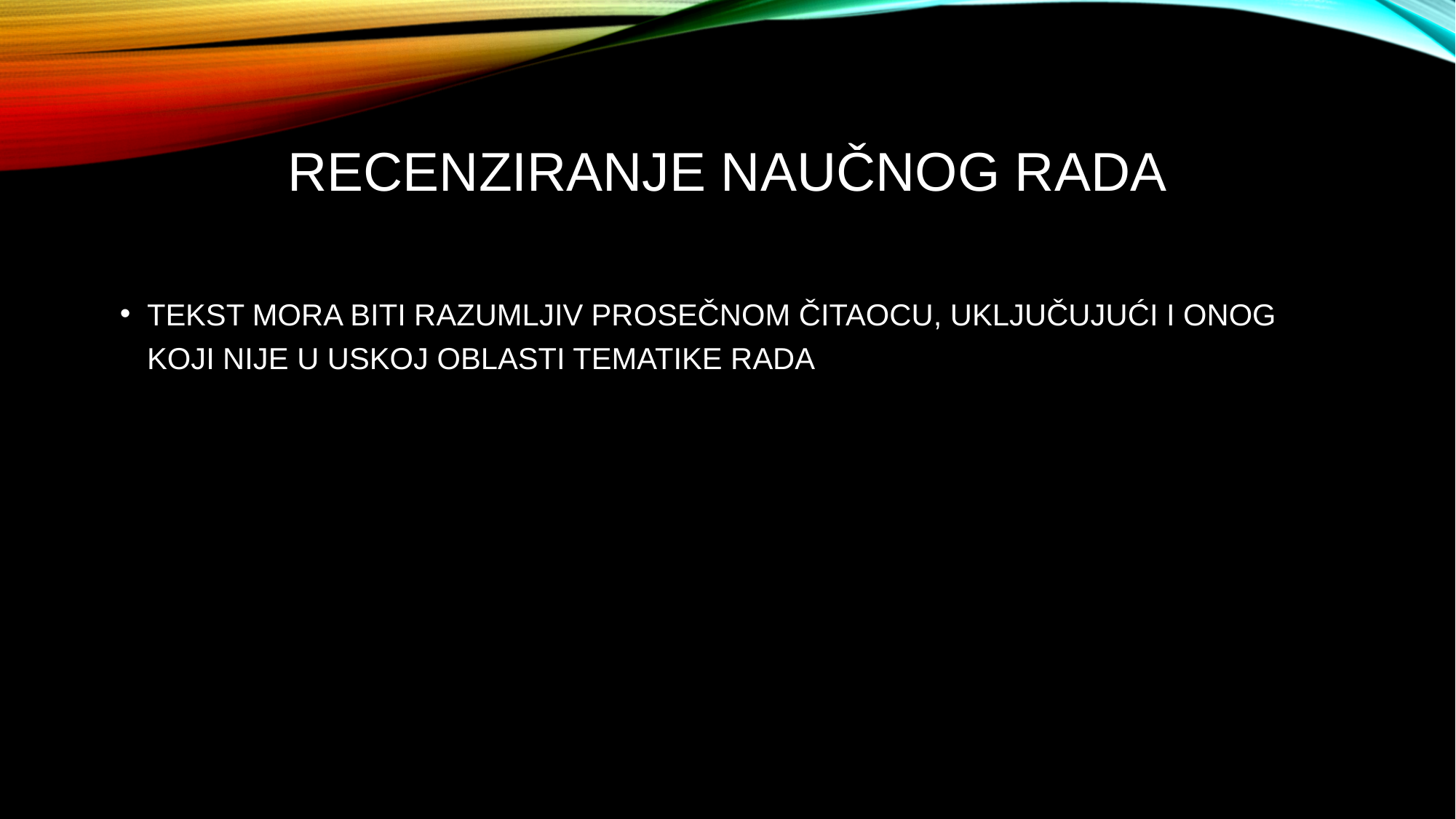

RECENZIRANJE NAUČNOG RADA
Tekst mora biti razumljiv prosečnom čitaocu, uključujući i onog koji nije u uskoj oblasti tematike rada